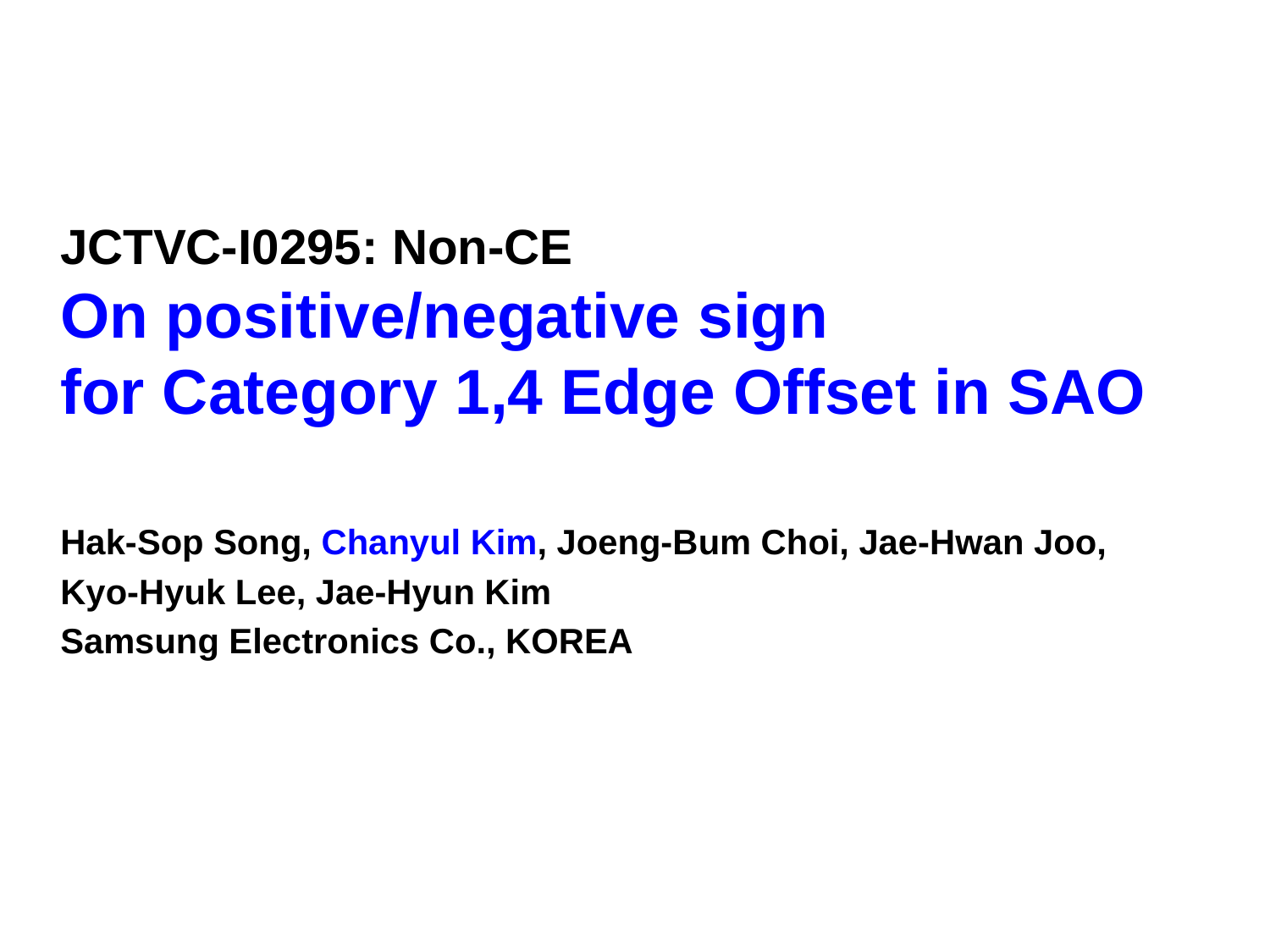

JCTVC-I0295: Non-CE
On positive/negative sign
for Category 1,4 Edge Offset in SAO
Hak-Sop Song, Chanyul Kim, Joeng-Bum Choi, Jae-Hwan Joo,
Kyo-Hyuk Lee, Jae-Hyun Kim
Samsung Electronics Co., KOREA